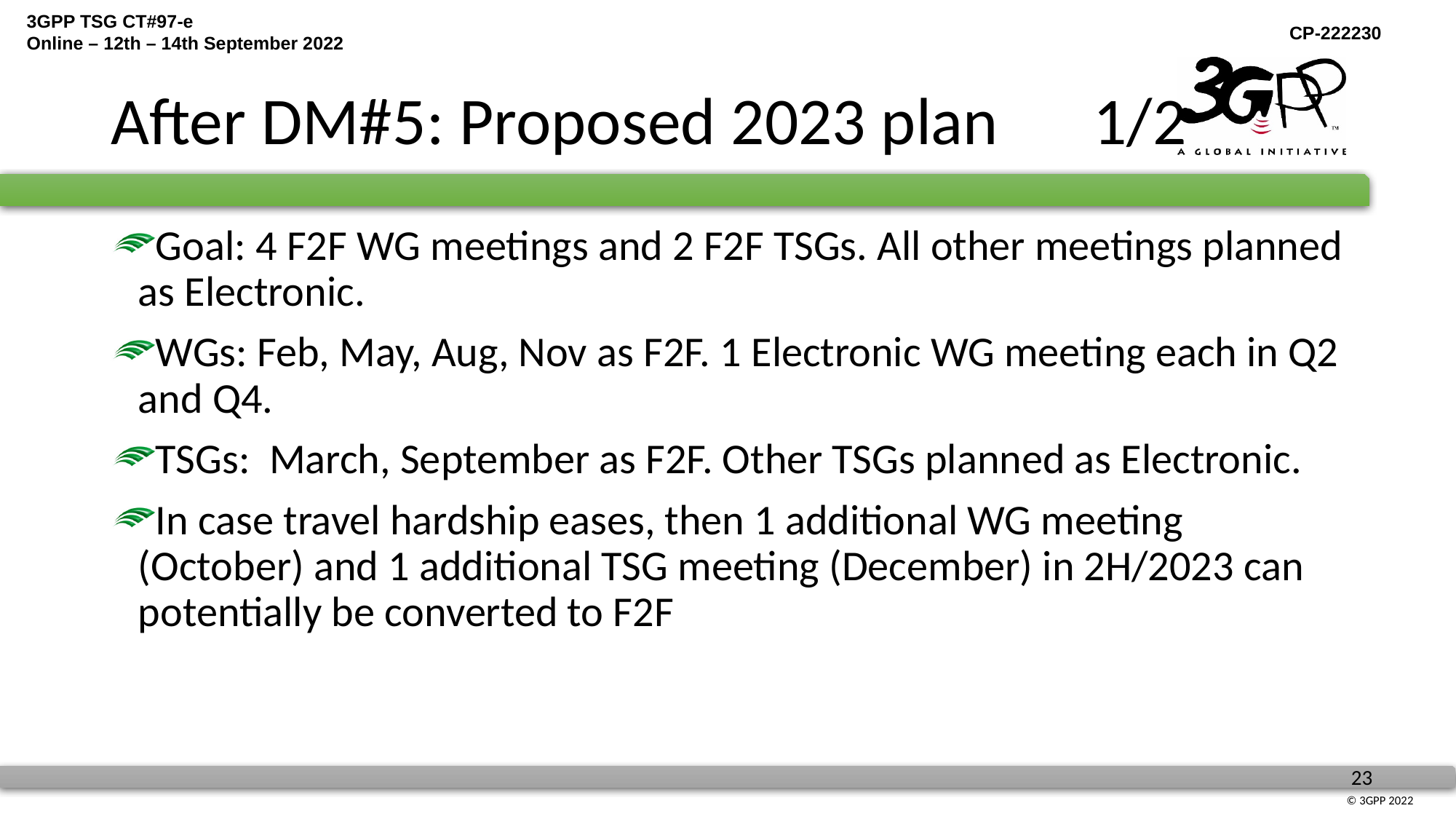

# After DM#5: Proposed 2023 plan	1/2
Goal: 4 F2F WG meetings and 2 F2F TSGs. All other meetings planned as Electronic.
WGs: Feb, May, Aug, Nov as F2F. 1 Electronic WG meeting each in Q2 and Q4.
TSGs:  March, September as F2F. Other TSGs planned as Electronic.
In case travel hardship eases, then 1 additional WG meeting (October) and 1 additional TSG meeting (December) in 2H/2023 can potentially be converted to F2F